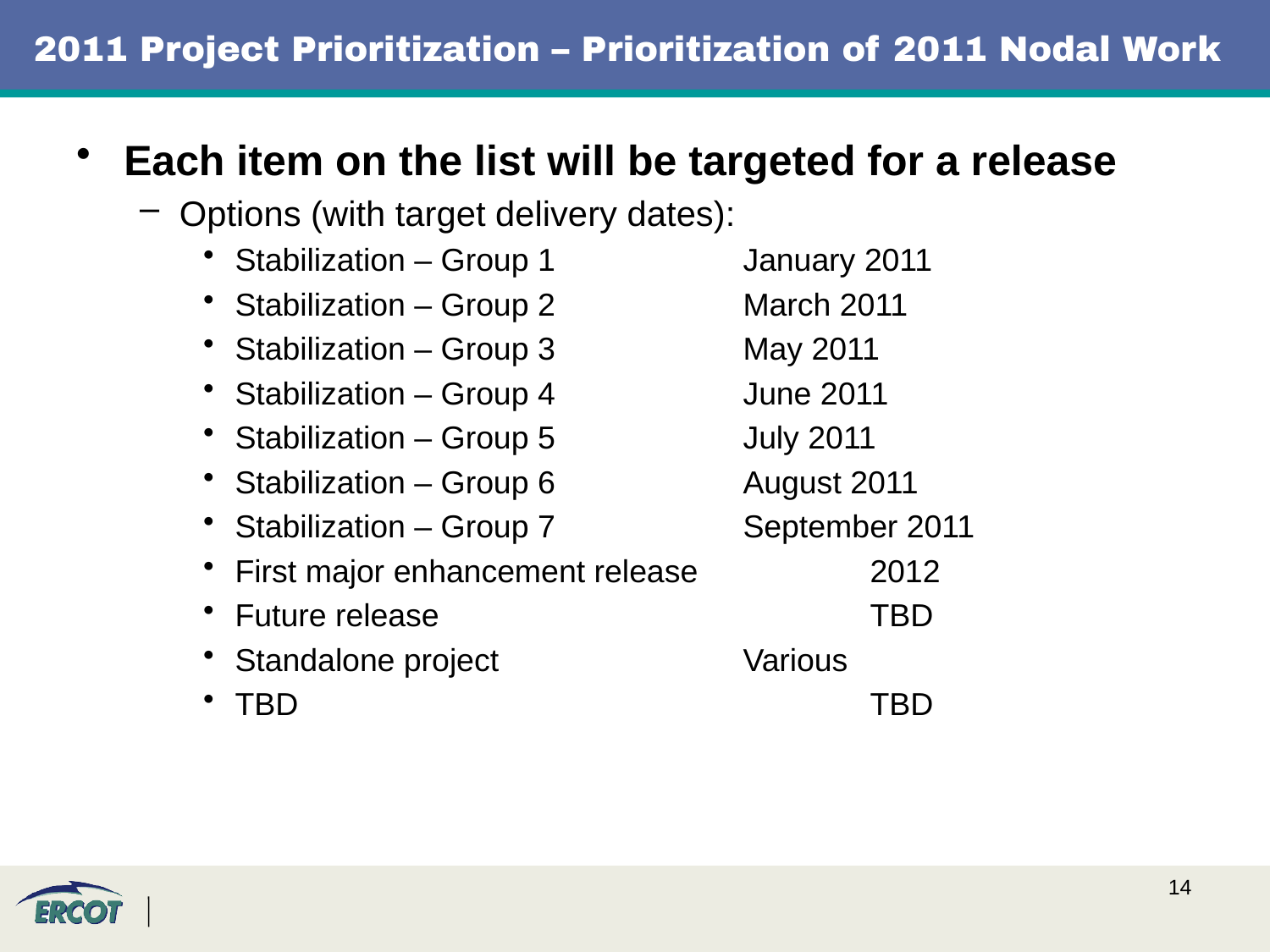

# 2011 Project Prioritization – Prioritization of 2011 Nodal Work
Each item on the list will be targeted for a release
Options (with target delivery dates):
Stabilization – Group 1			January 2011
Stabilization – Group 2			March 2011
Stabilization – Group 3			May 2011
Stabilization – Group 4			June 2011
Stabilization – Group 5			July 2011
Stabilization – Group 6			August 2011
Stabilization – Group 7			September 2011
First major enhancement release		2012
Future release				TBD
Standalone project			Various
TBD					TBD